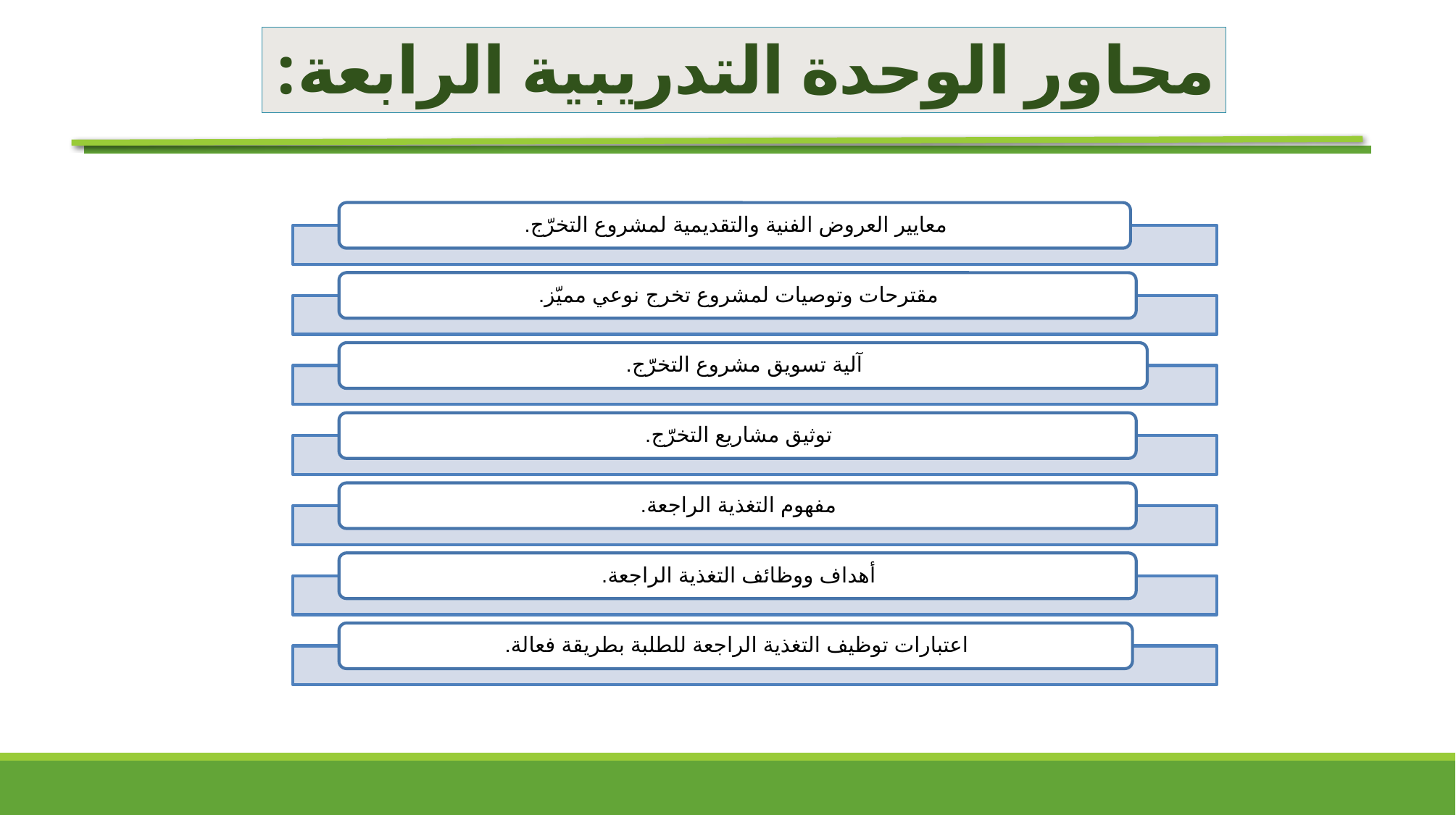

# محاور الوحدة التدريبية الرابعة:
معايير العروض الفنية والتقديمية لمشروع التخرّج.
مقترحات وتوصيات لمشروع تخرج نوعي مميّز.
آلية تسويق مشروع التخرّج.
توثيق مشاريع التخرّج.
مفهوم التغذية الراجعة.
أهداف ووظائف التغذية الراجعة.
اعتبارات توظيف التغذية الراجعة للطلبة بطريقة فعالة.